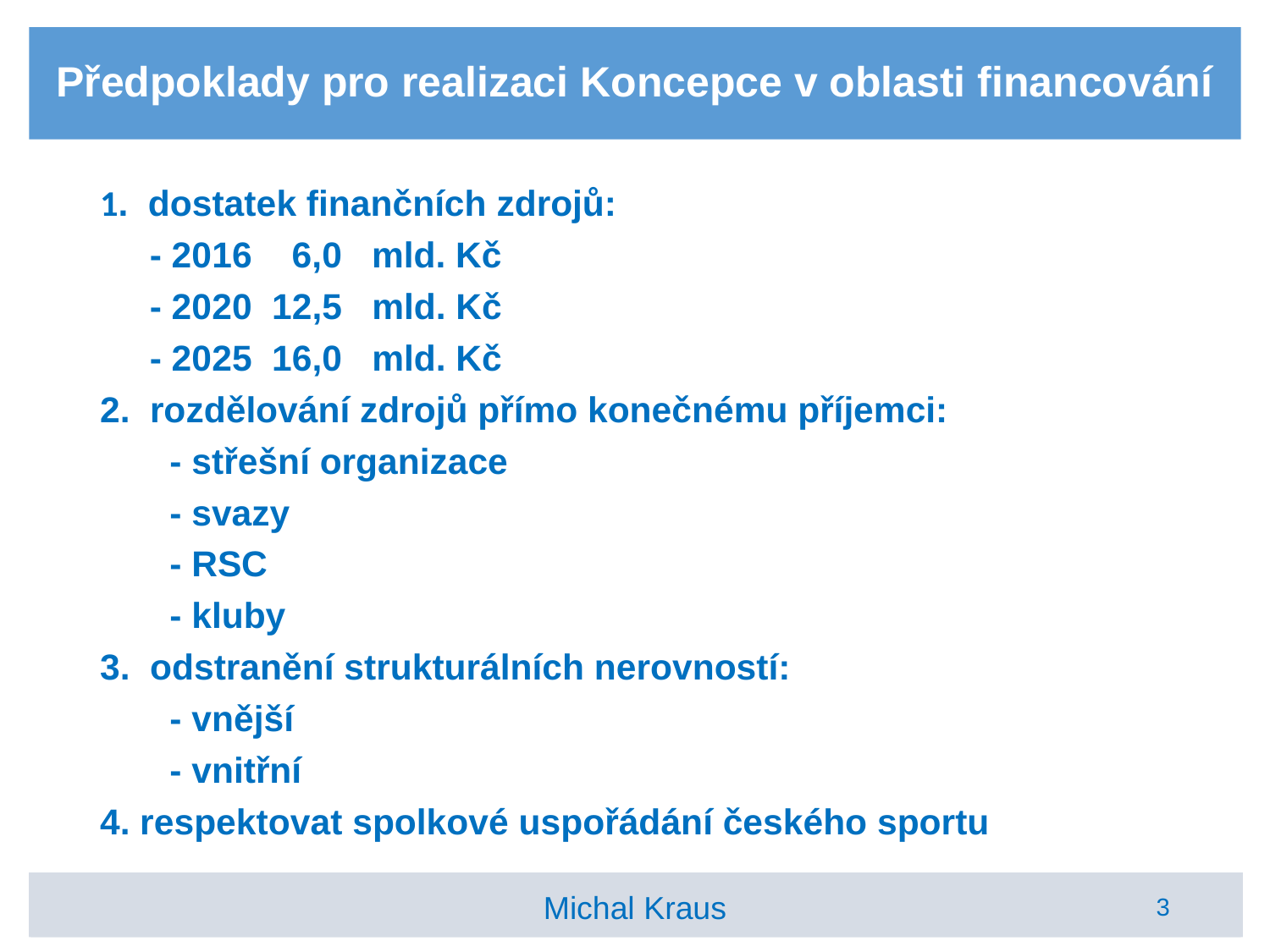

# Předpoklady pro realizaci Koncepce v oblasti financování
1.  dostatek finančních zdrojů:
     - 2016    6,0   mld. Kč
     - 2020  12,5   mld. Kč
     - 2025  16,0   mld. Kč
2.  rozdělování zdrojů přímo konečnému příjemci:
       - střešní organizace
       - svazy
       - RSC
       - kluby
3.  odstranění strukturálních nerovností:
       - vnější
       - vnitřní
4. respektovat spolkové uspořádání českého sportu

Michal Kraus
3